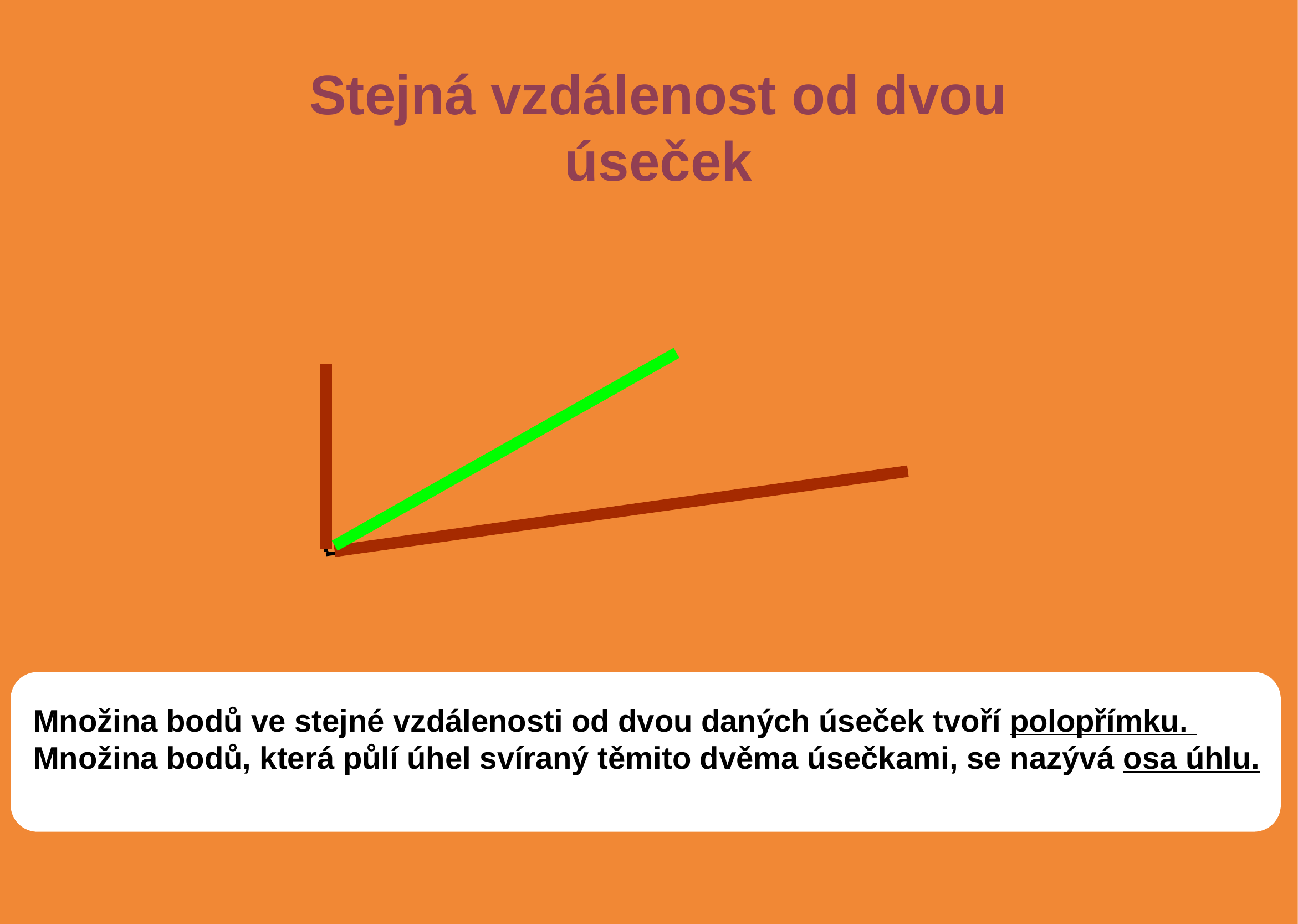

Stejná vzdálenost od dvou úseček

Množina bodů ve stejné vzdálenosti od dvou daných úseček tvoří polopřímku.
Množina bodů, která půlí úhel svíraný těmito dvěma úsečkami, se nazývá osa úhlu.